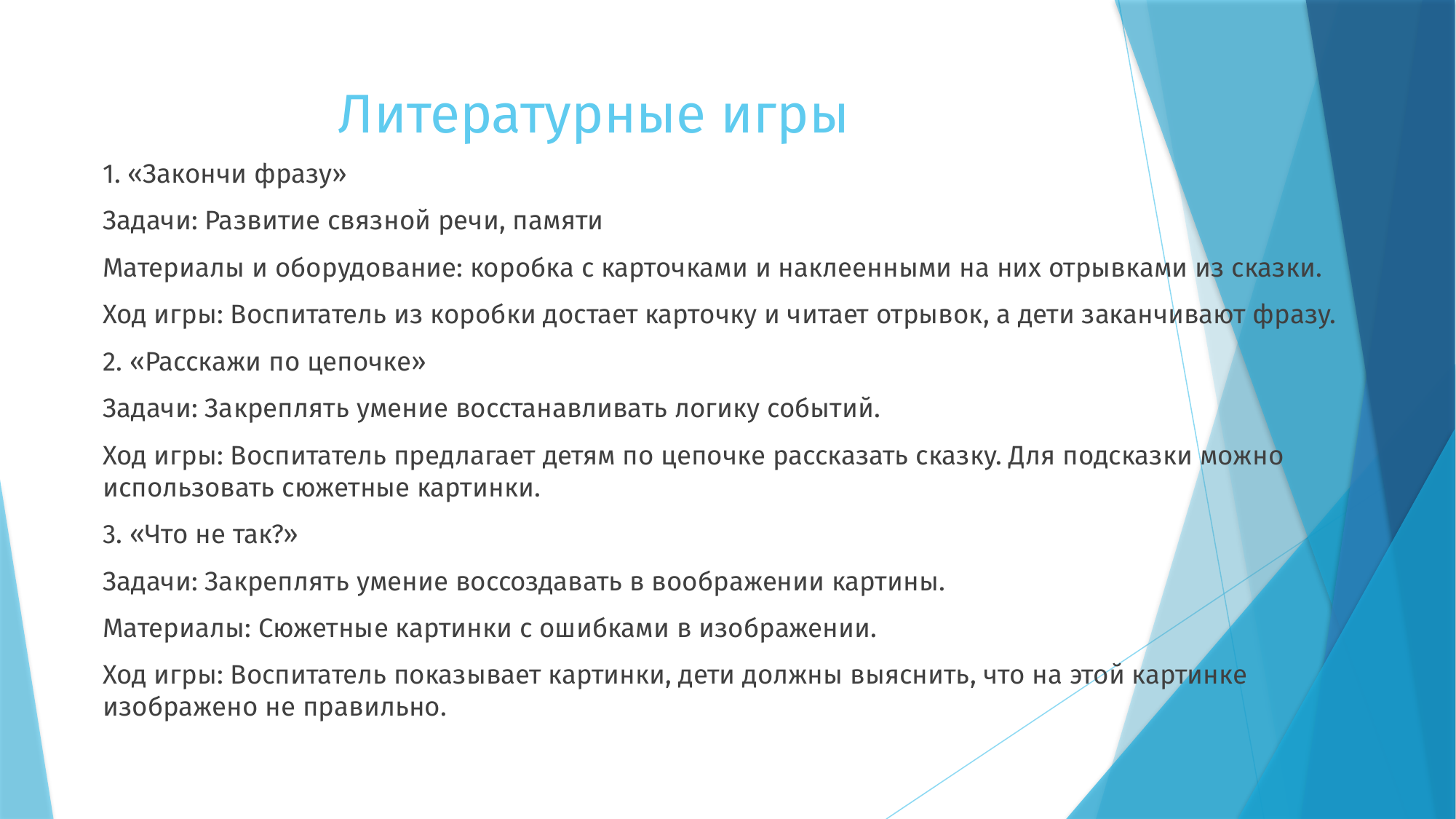

# Литературные игры
1. «Закончи фразу»
Задачи: Развитие связной речи, памяти
Материалы и оборудование: коробка с карточками и наклеенными на них отрывками из сказки.
Ход игры: Воспитатель из коробки достает карточку и читает отрывок, а дети заканчивают фразу.
2. «Расскажи по цепочке»
Задачи: Закреплять умение восстанавливать логику событий.
Ход игры: Воспитатель предлагает детям по цепочке рассказать сказку. Для подсказки можно использовать сюжетные картинки.
3. «Что не так?»
Задачи: Закреплять умение воссоздавать в воображении картины.
Материалы: Сюжетные картинки с ошибками в изображении.
Ход игры: Воспитатель показывает картинки, дети должны выяснить, что на этой картинке изображено не правильно.